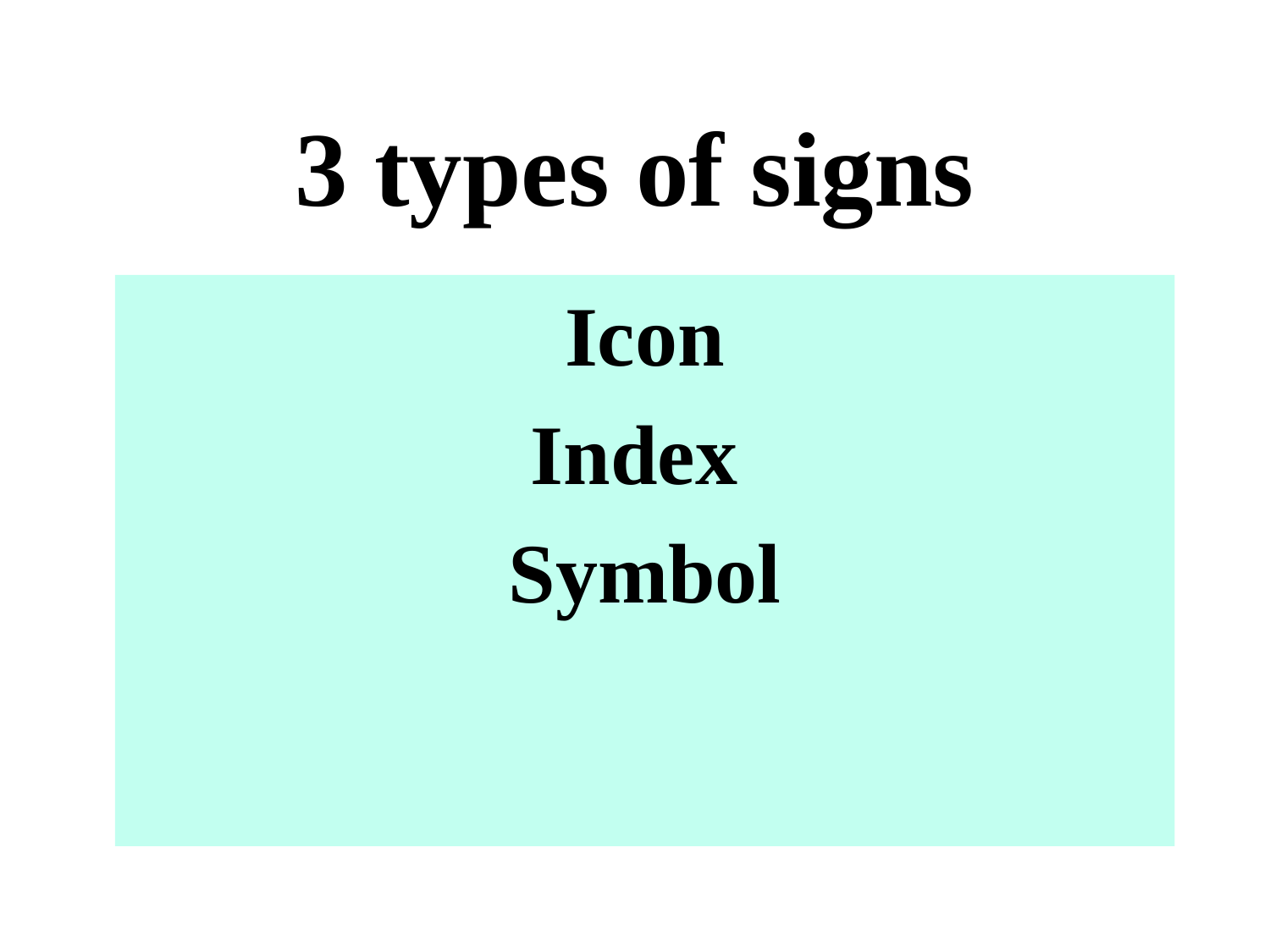

# 3 types of signs
Icon
Index
Symbol